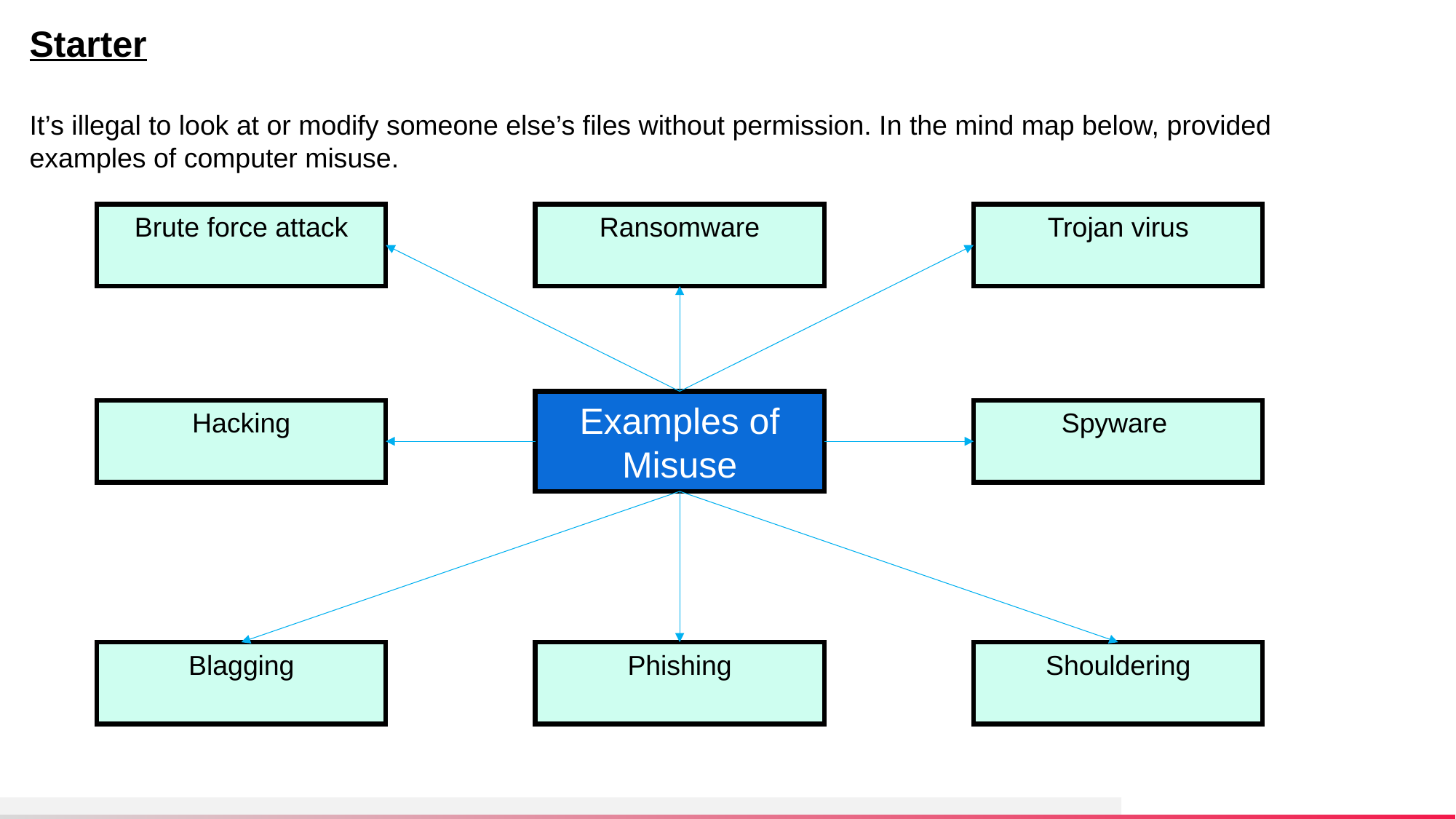

Starter

It’s illegal to look at or modify someone else’s files without permission. In the mind map below, provided examples of computer misuse.
Brute force attack
Ransomware
Trojan virus
Examples of Misuse
Hacking
Spyware
Blagging
Phishing
Shouldering